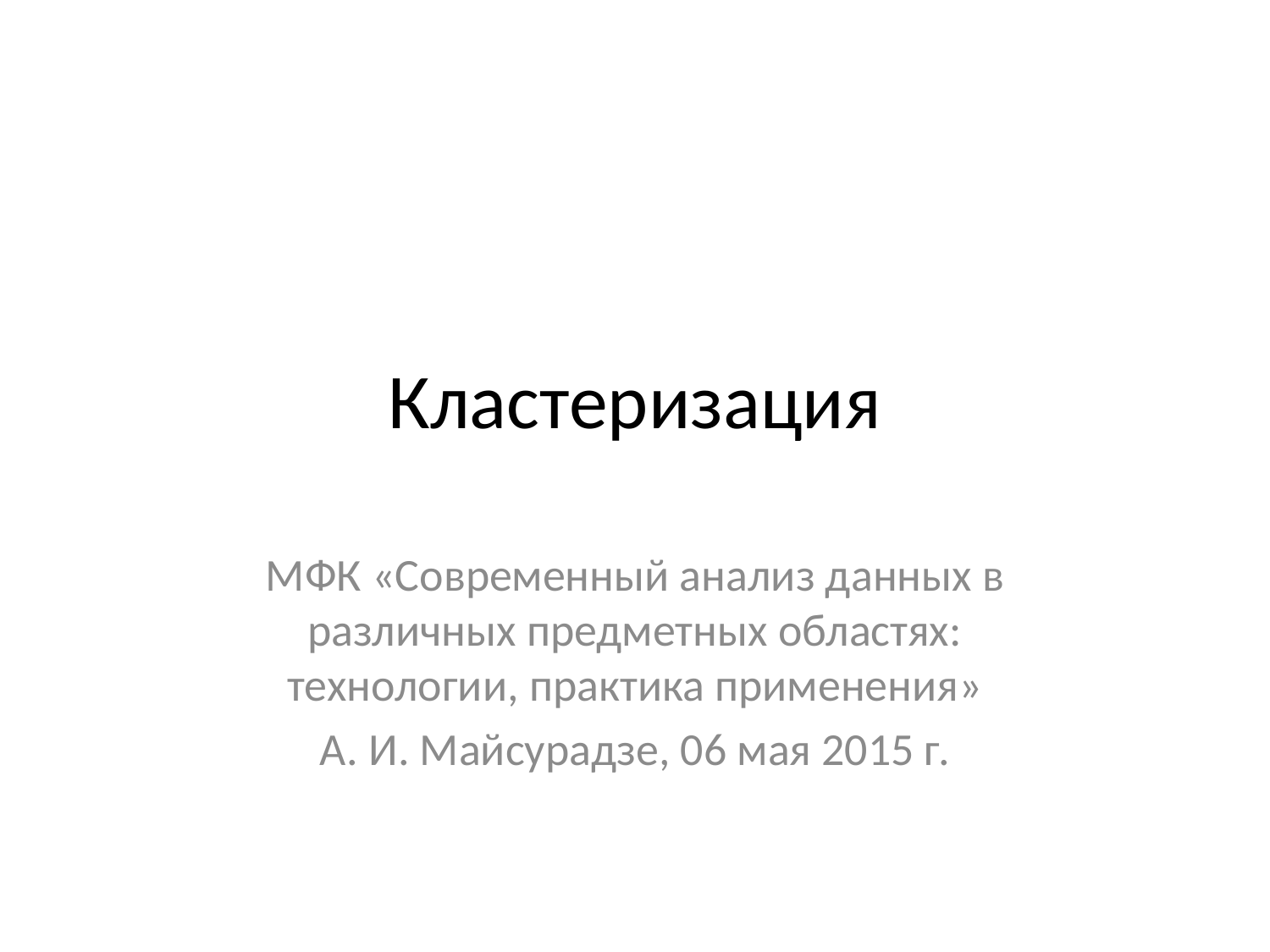

# Кластеризация
МФК «Современный анализ данных в различных предметных областях: технологии, практика применения»
А. И. Майсурадзе, 06 мая 2015 г.